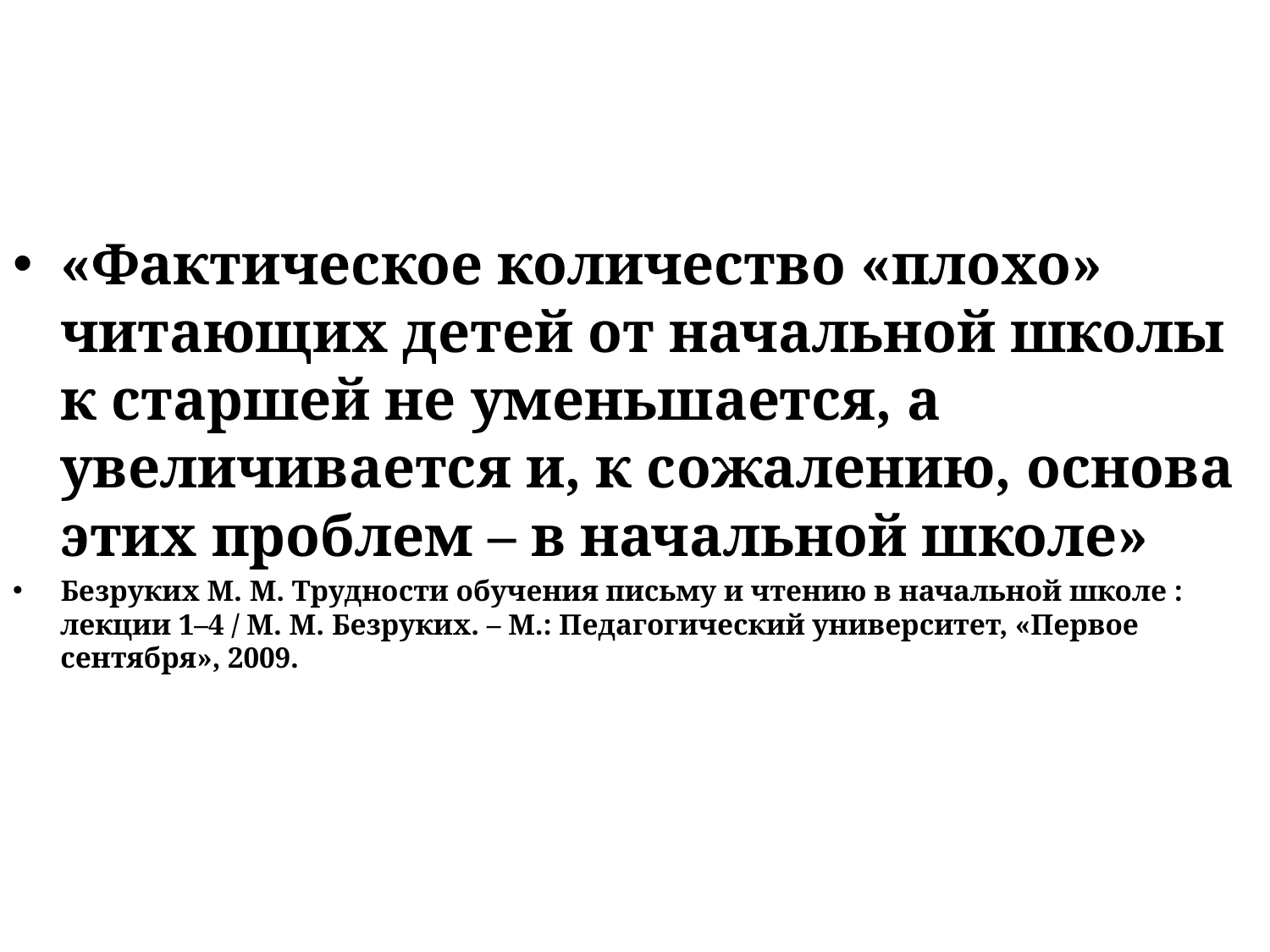

#
«Фактическое количество «плохо» читающих детей от начальной школы к старшей не уменьшается, а увеличивается и, к сожалению, основа этих проблем – в начальной школе»
Безруких М. М. Трудности обучения письму и чтению в начальной школе : лекции 1–4 / М. М. Безруких. – М.: Педагогический университет, «Первое сентября», 2009.